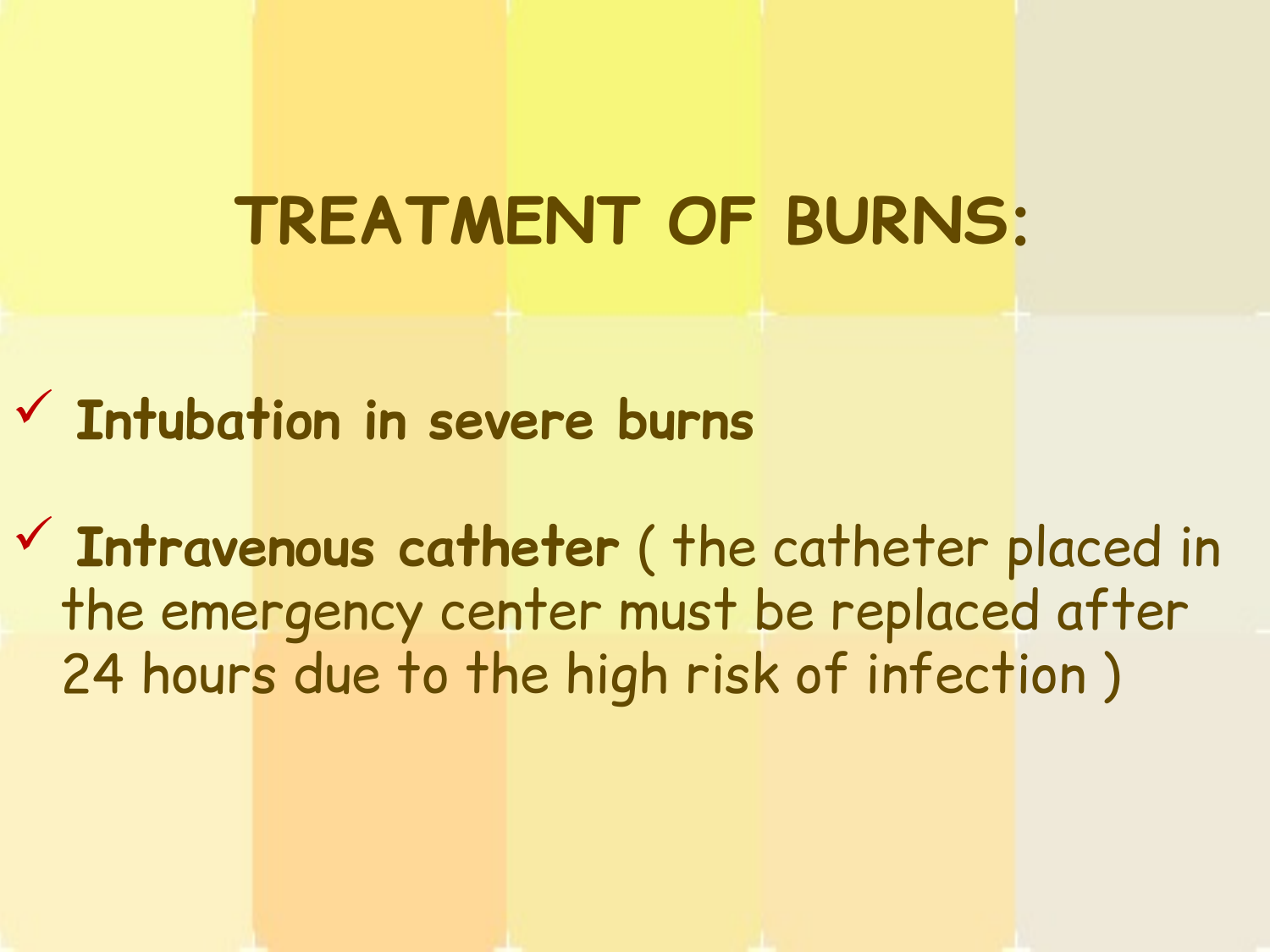

TREATMENT OF BURNS:

 Intubation in severe burns

 Intravenous catheter ( the catheter placed in the emergency center must be replaced after 24 hours due to the high risk of infection )
#